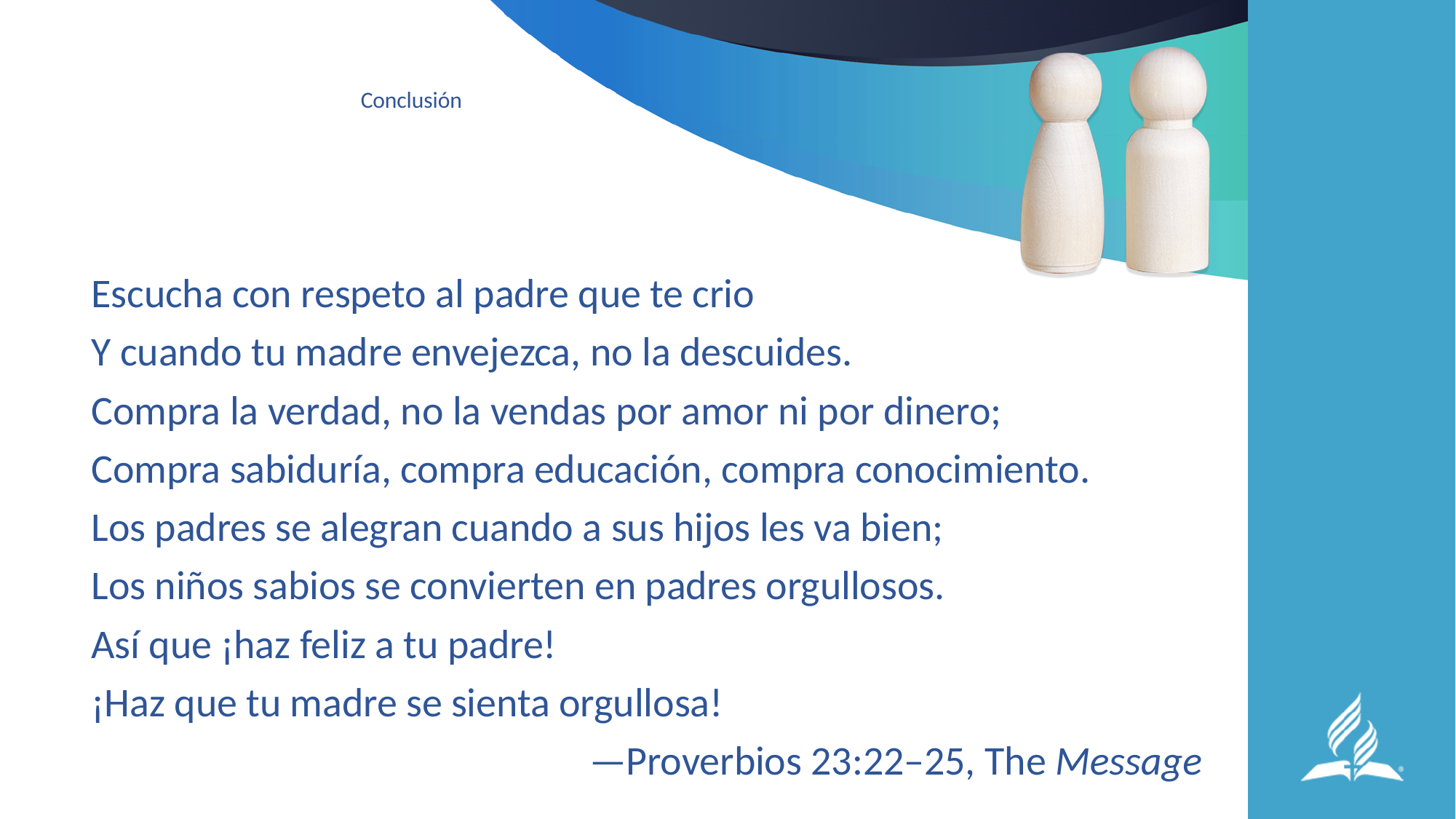

# Conclusión

Escucha con respeto al padre que te crio
Y cuando tu madre envejezca, no la descuides.
Compra la verdad, no la vendas por amor ni por dinero;
Compra sabiduría, compra educación, compra conocimiento.
Los padres se alegran cuando a sus hijos les va bien;
Los niños sabios se convierten en padres orgullosos.
Así que ¡haz feliz a tu padre!
¡Haz que tu madre se sienta orgullosa!
—Proverbios 23:22–25, The Message